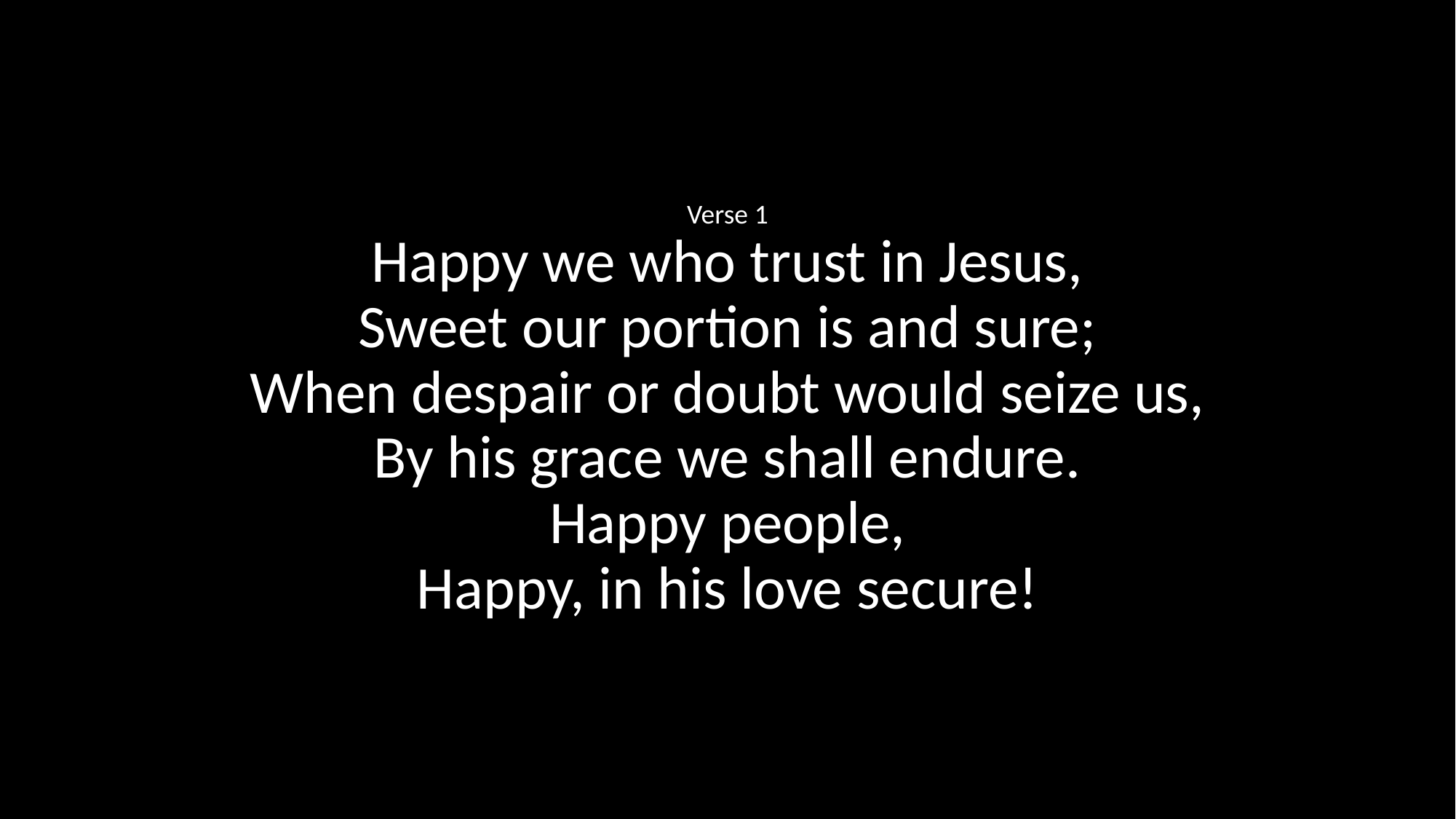

Verse 1
Happy we who trust in Jesus,
Sweet our portion is and sure;
When despair or doubt would seize us,
By his grace we shall endure.
Happy people,
Happy, in his love secure!